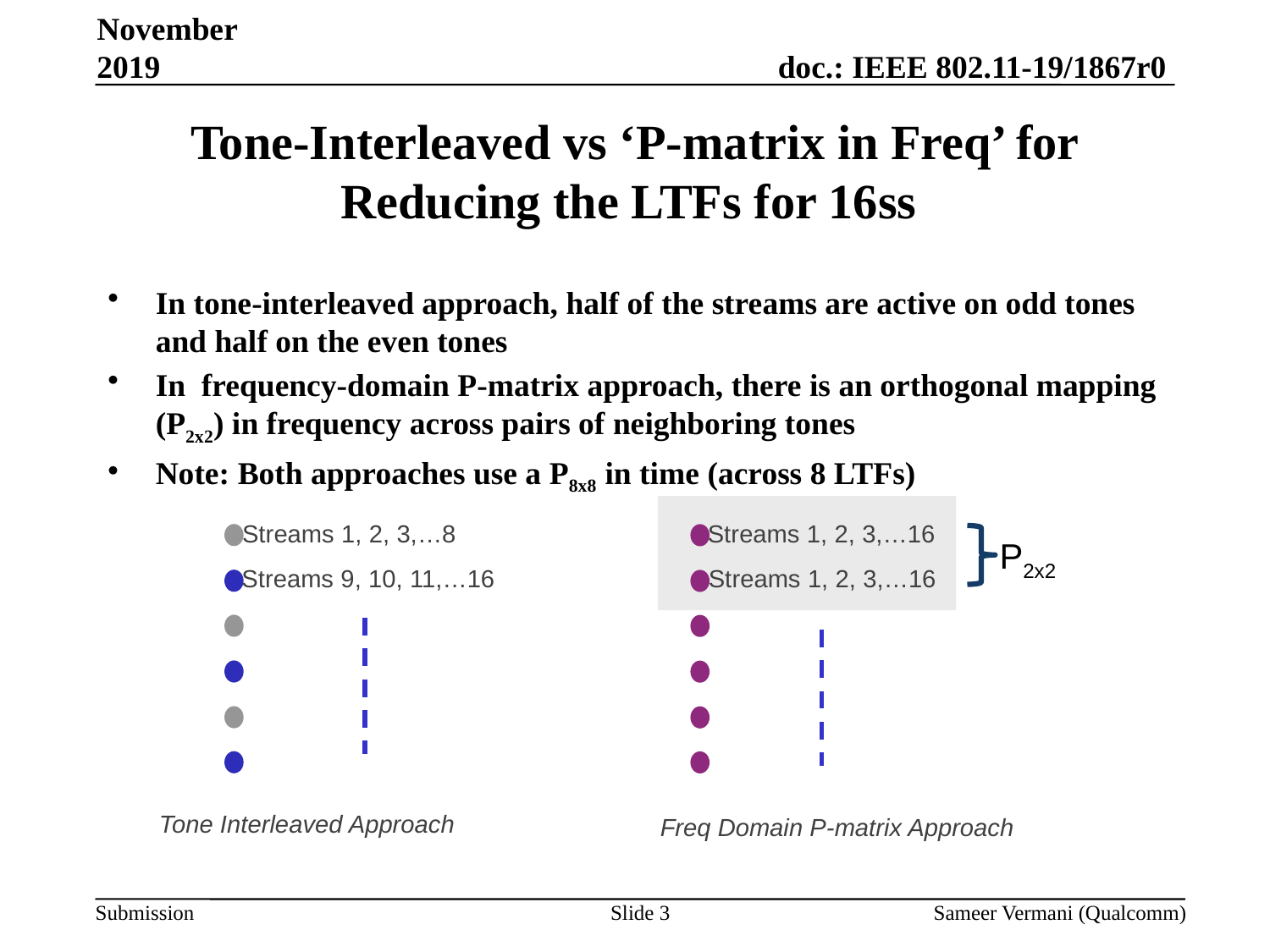

November 2019
# Tone-Interleaved vs ‘P-matrix in Freq’ for Reducing the LTFs for 16ss
In tone-interleaved approach, half of the streams are active on odd tones and half on the even tones
In  frequency-domain P-matrix approach, there is an orthogonal mapping (P2x2) in frequency across pairs of neighboring tones
Note: Both approaches use a P8x8 in time (across 8 LTFs)

Streams 1, 2, 3,…8
Streams 1, 2, 3,…16

P2x2
Streams 9, 10, 11,…16
Streams 1, 2, 3,…16

Tone Interleaved Approach
Freq Domain P-matrix Approach
Slide 3
Sameer Vermani (Qualcomm)